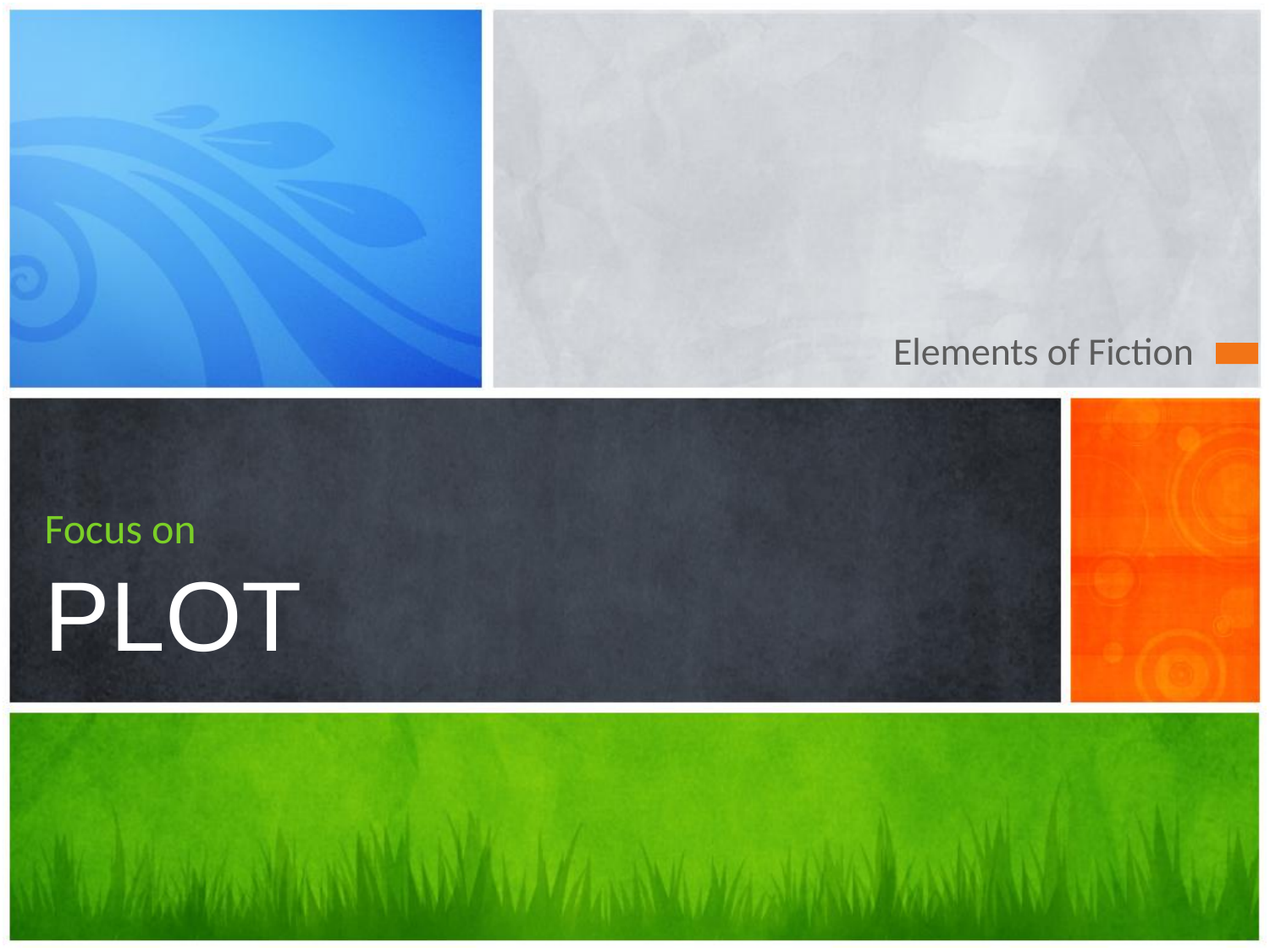

Elements of Fiction
# Focus on PLOT